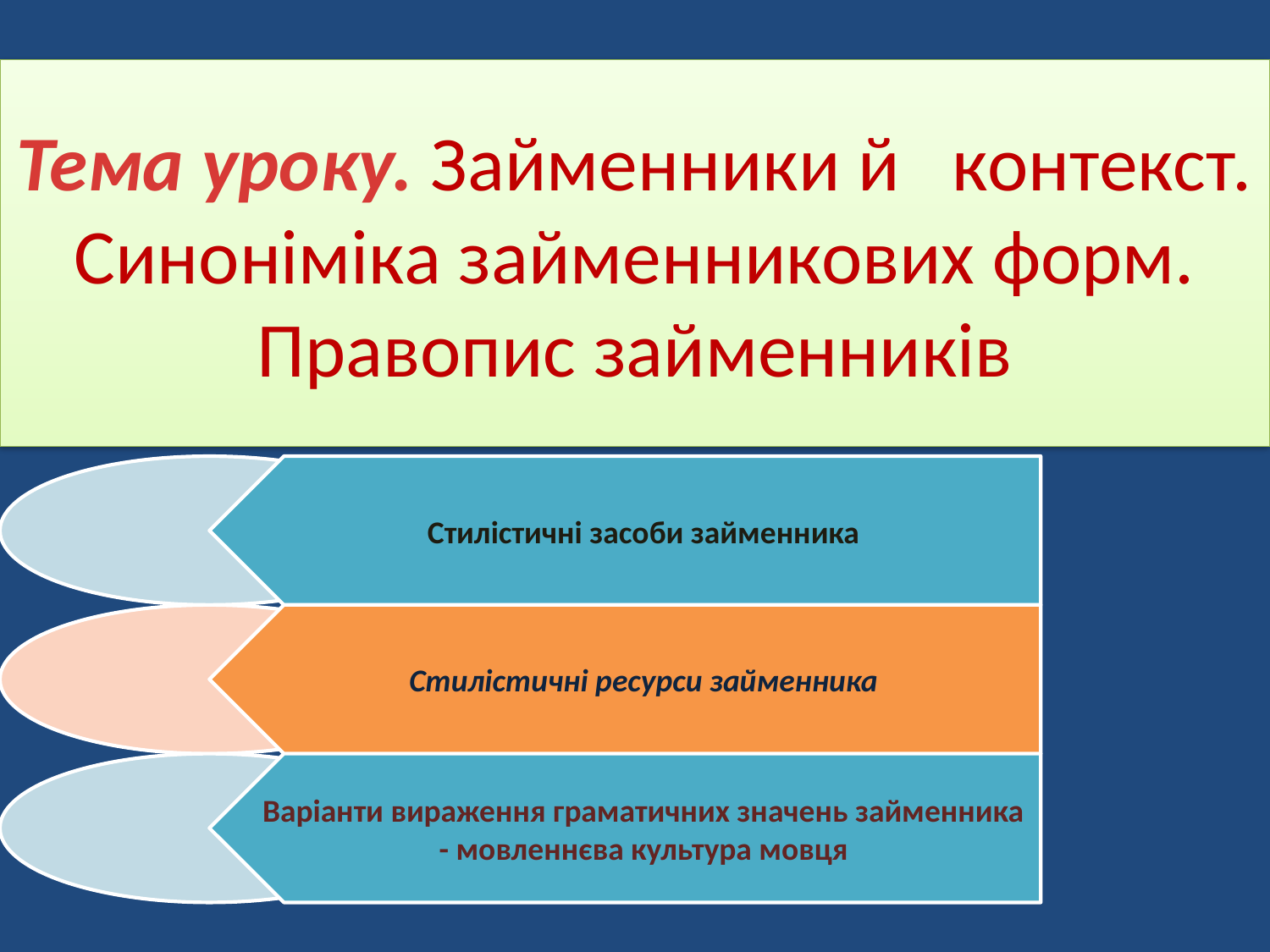

# Тема уроку. Займенники й   контекст. Синоніміка займенникових форм. Правопис займенників
Стилістичні засоби займенника
Стилістичні ресурси займенника
Варіанти вираження граматичних значень займенника - мовленнєва культура мовця